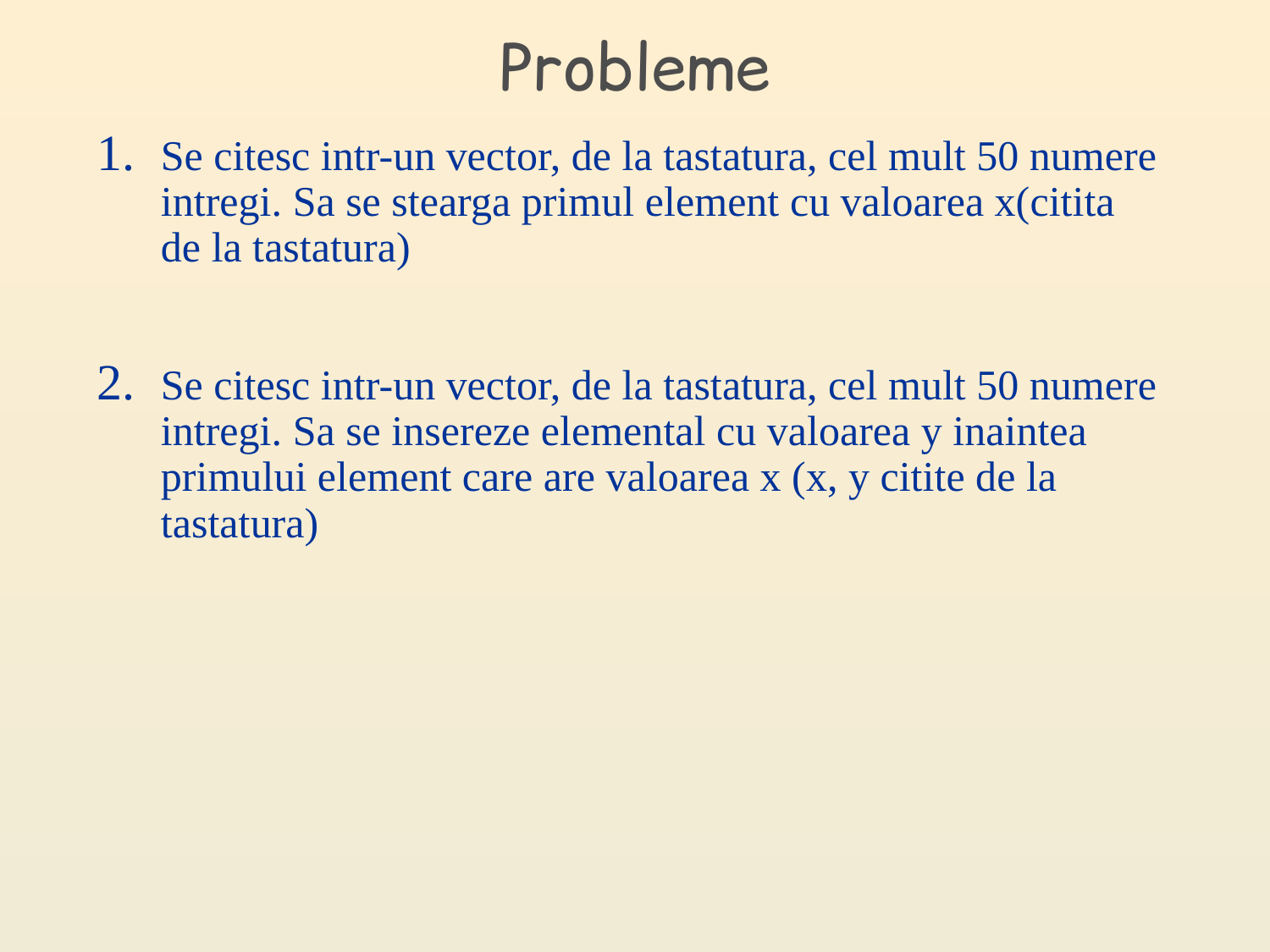

# Probleme
Se citesc intr-un vector, de la tastatura, cel mult 50 numere intregi. Sa se stearga primul element cu valoarea x(citita de la tastatura)

Se citesc intr-un vector, de la tastatura, cel mult 50 numere intregi. Sa se insereze elemental cu valoarea y inaintea primului element care are valoarea x (x, y citite de la tastatura)